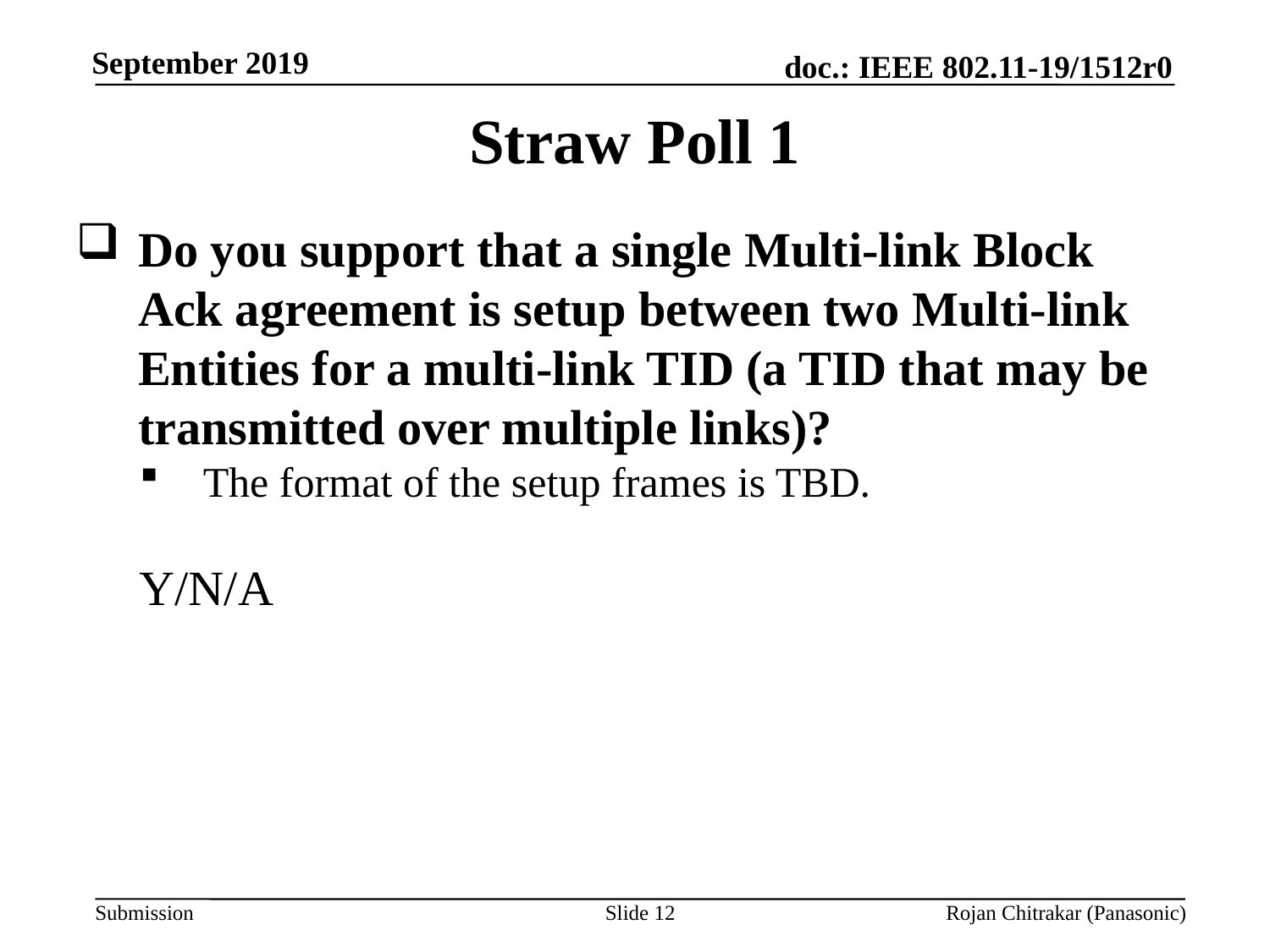

Straw Poll 1
Do you support that a single Multi-link Block Ack agreement is setup between two Multi-link Entities for a multi-link TID (a TID that may be transmitted over multiple links)?
The format of the setup frames is TBD.

Y/N/A
Slide 12
Rojan Chitrakar (Panasonic)